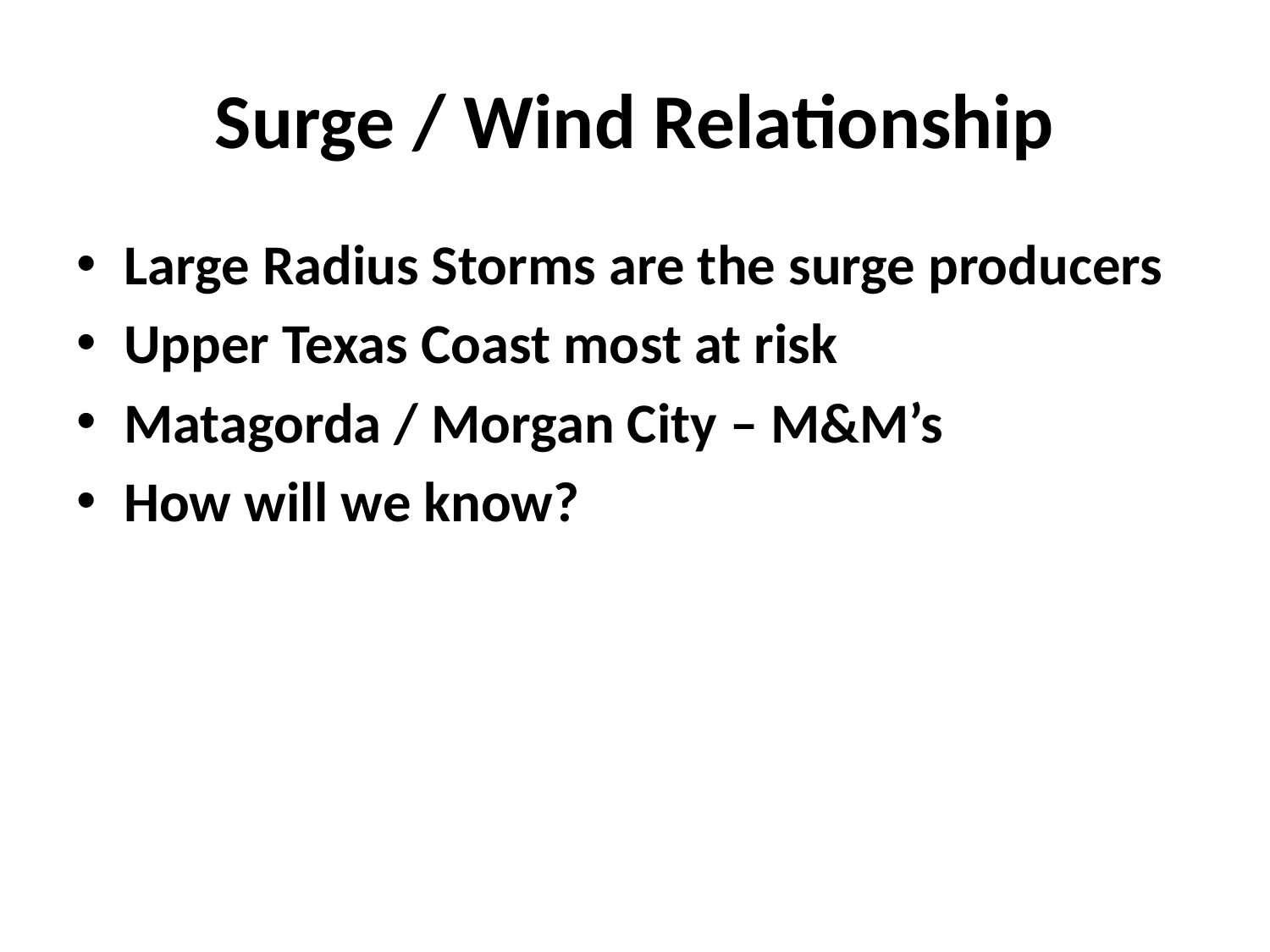

# Surge / Wind Relationship
Large Radius Storms are the surge producers
Upper Texas Coast most at risk
Matagorda / Morgan City – M&M’s
How will we know?